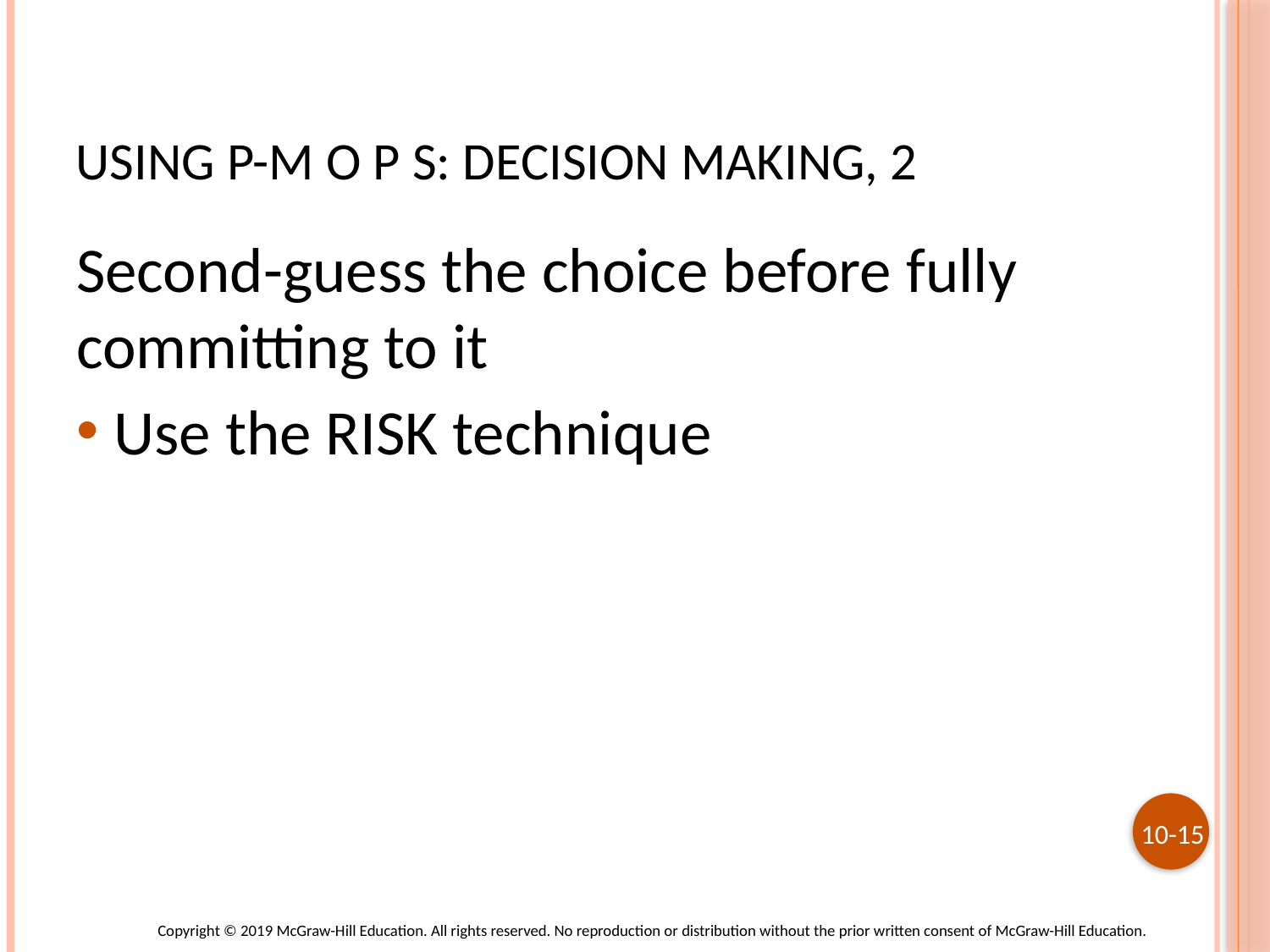

# Using P-m o p s: decision making, 2
Second-guess the choice before fully committing to it
Use the RISK technique